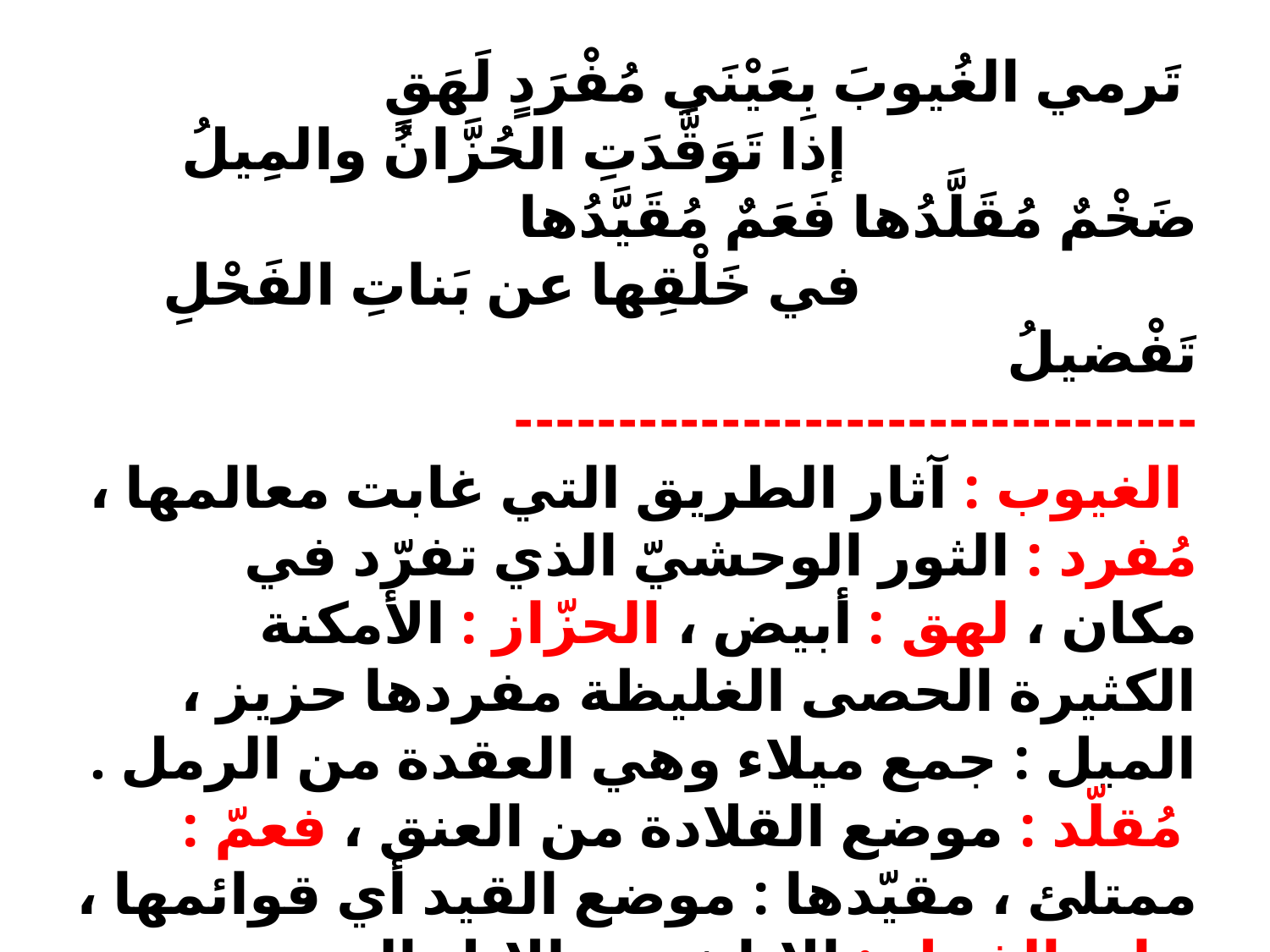

تَرمي الغُيوبَ بِعَيْنَي مُفْرَدٍ لَهَقٍ 
                        إذا تَوَقَّدَتِ الحُزَّانُ والمِيلُ
ضَخْمٌ مُقَلَّدُها فَعَمٌ مُقَيَّدُها
                       في خَلْقِها عن بَناتِ الفَحْلِ تَفْضيلُ
---------------------------------
 الغيوب : آثار الطريق التي غابت معالمها ، مُفرد : الثور الوحشيّ الذي تفرّد في مكان ، لهق : أبيض ، الحزّاز : الأمكنة الكثيرة الحصى الغليظة مفردها حزيز ، الميل : جمع ميلاء وهي العقدة من الرمل .
 مُقلّد : موضع القلادة من العنق ، فعمّ : ممتلئ ، مقيّدها : موضع القيد أي قوائمها ، بنات الفحل : الإناث من الإبل المنسوبة للفحل المعدّ للضراب ، يُشير إلى ضخامة جسمها كلّه ، وقوتها على السير .

ضخم مقلدها :
فعم مقيدها :